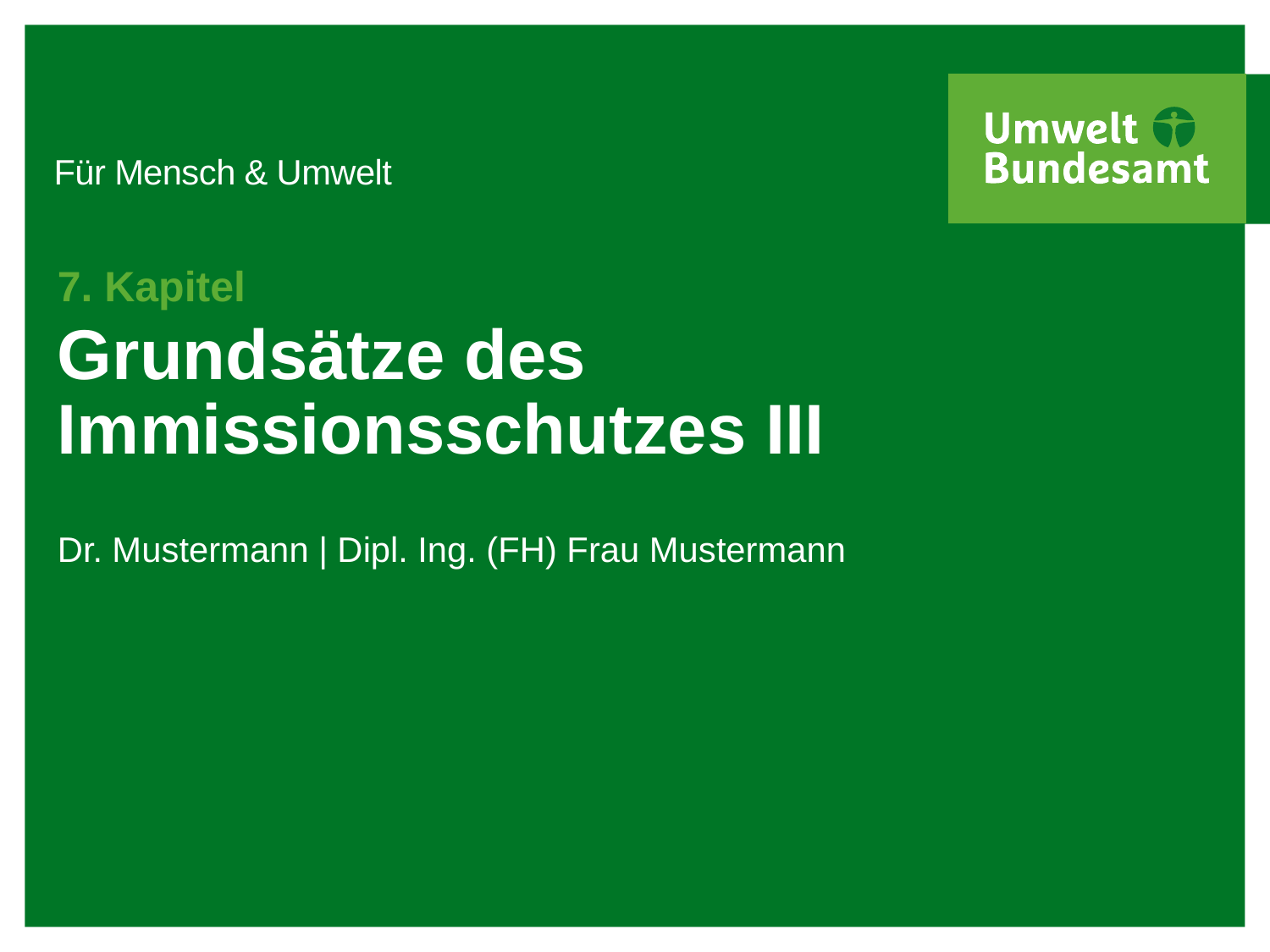

# 7. Kapitel
Grundsätze des Immissionsschutzes III
Dr. Mustermann | Dipl. Ing. (FH) Frau Mustermann